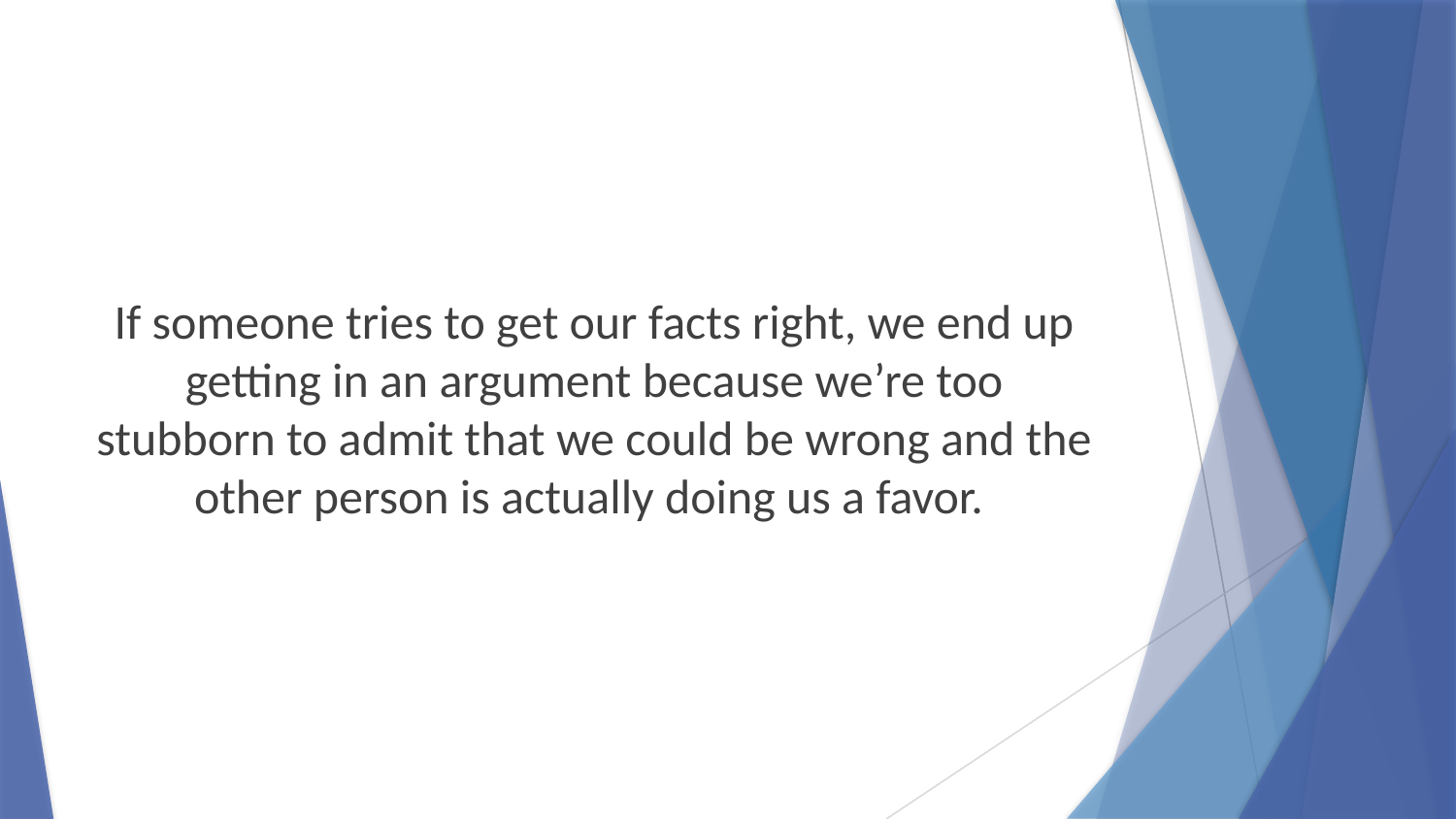

If someone tries to get our facts right, we end up getting in an argument because we’re too stubborn to admit that we could be wrong and the other person is actually doing us a favor.